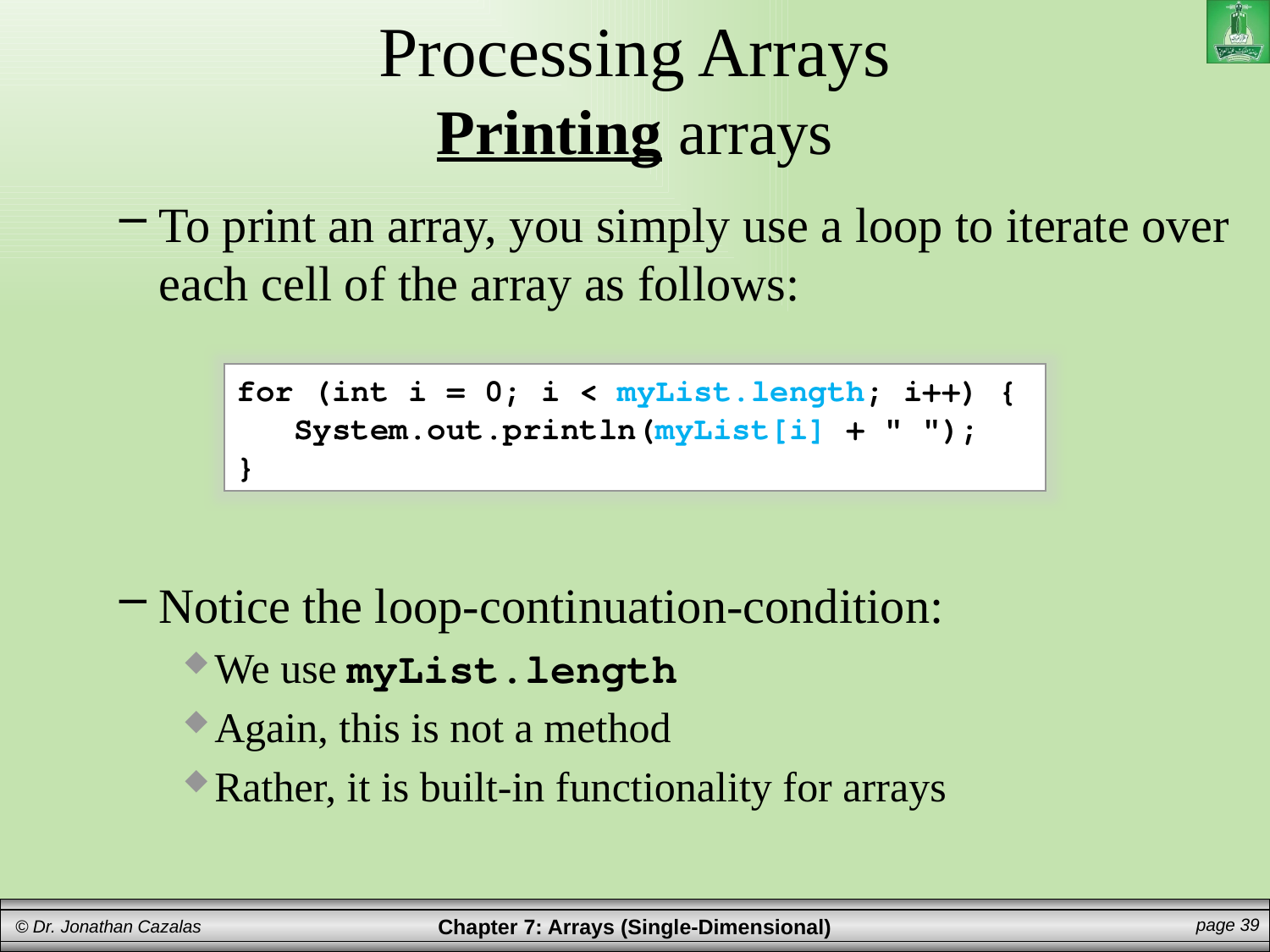

# Processing Arrays Printing arrays
To print an array, you simply use a loop to iterate over each cell of the array as follows:

Notice the loop-continuation-condition:
We use myList.length
Again, this is not a method
Rather, it is built-in functionality for arrays
for (int i = 0; i < myList.length; i++) {
   System.out.println(myList[i] + " ");
}